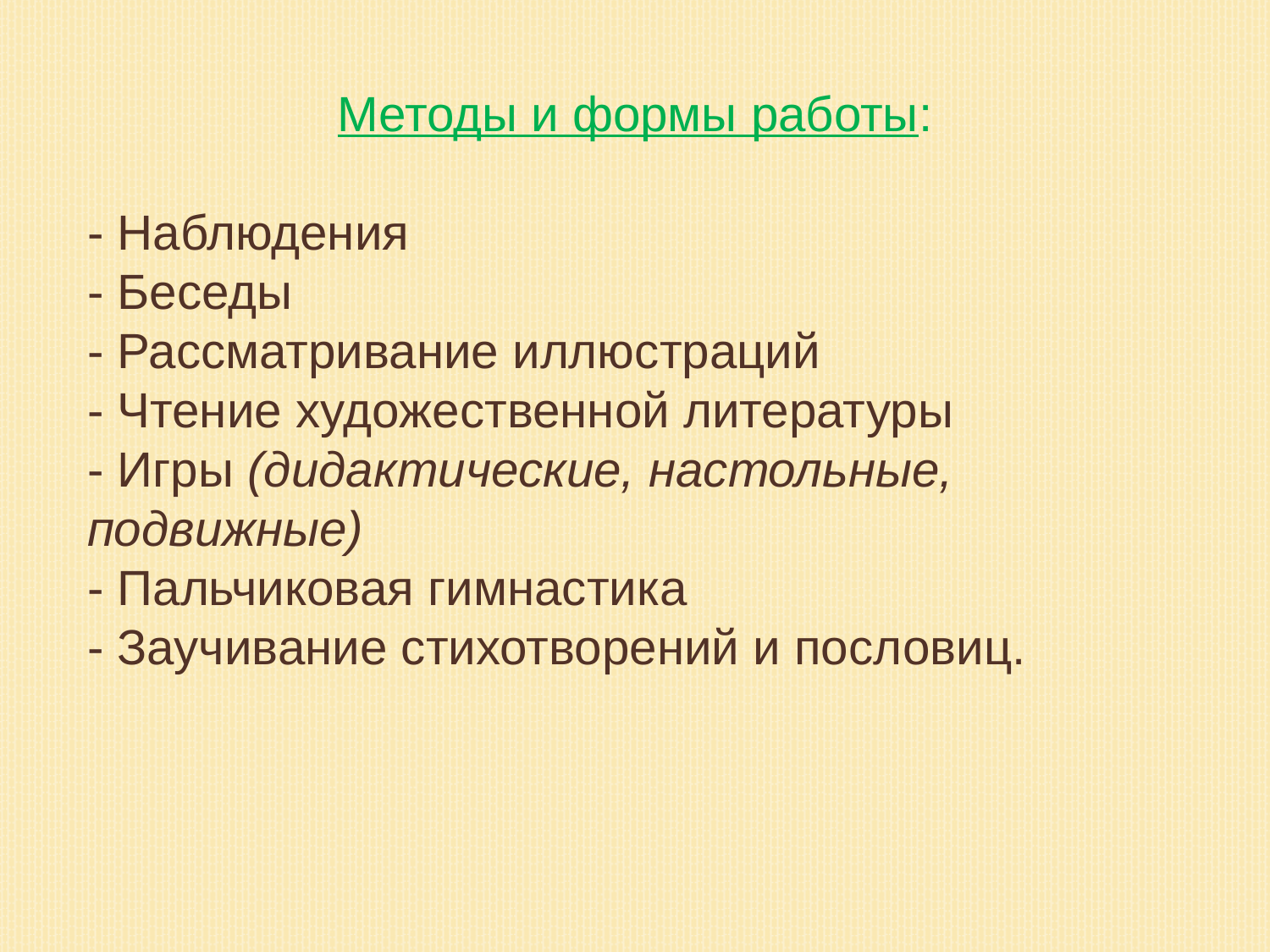

Методы и формы работы:

- Наблюдения
- Беседы
- Рассматривание иллюстраций
- Чтение художественной литературы
- Игры (дидактические, настольные, подвижные)
- Пальчиковая гимнастика
- Заучивание стихотворений и пословиц.